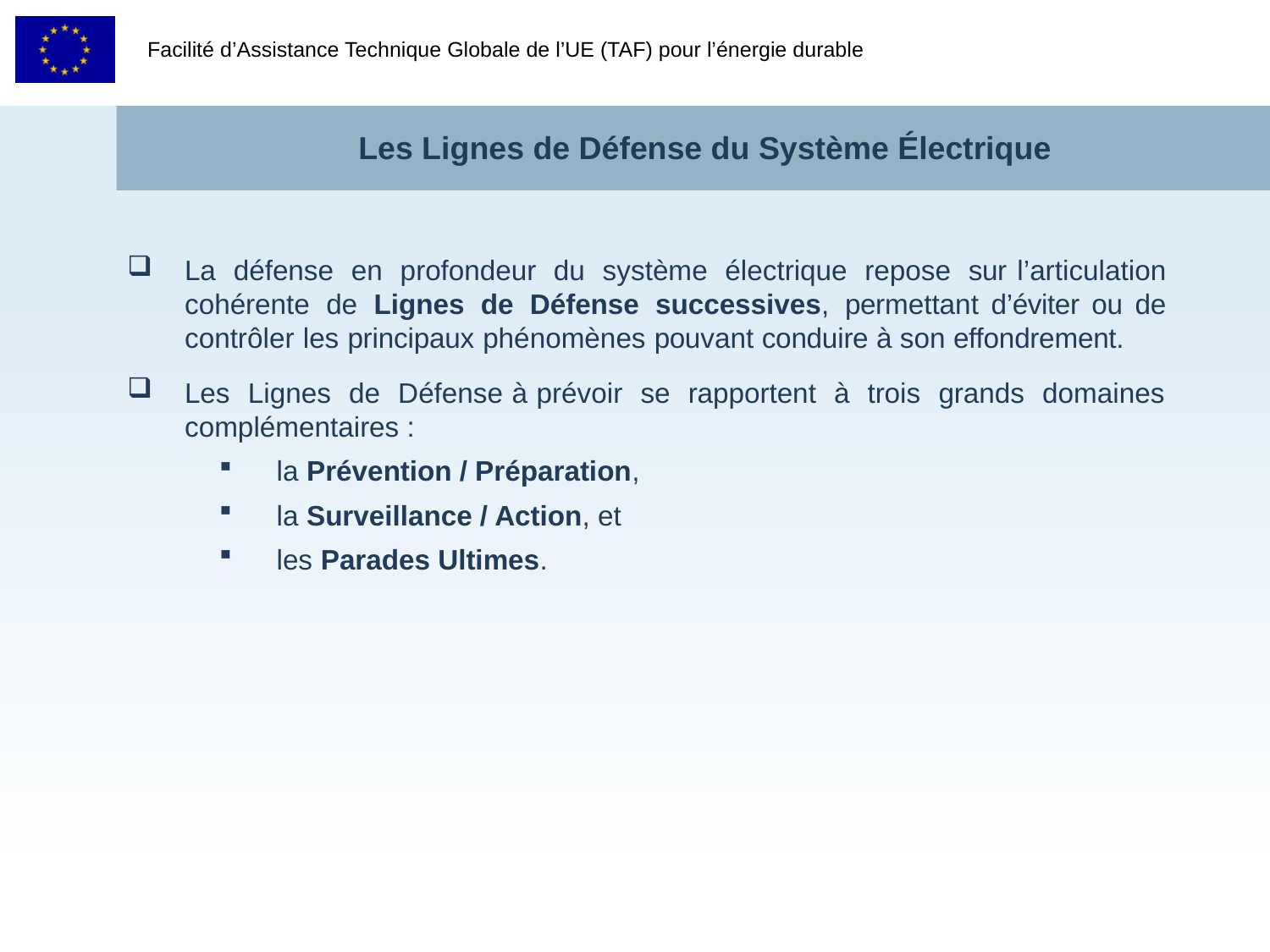

Les Lignes de Défense du Système Électrique
La défense en profondeur du système électrique repose sur l’articulation cohérente de Lignes de Défense successives, permettant d’éviter ou de contrôler les principaux phénomènes pouvant conduire à son effondrement.
Les  Lignes  de  Défense à prévoir  se  rapportent  à  trois  grands  domaines complémentaires :
la Prévention / Préparation,
la Surveillance / Action, et
les Parades Ultimes.